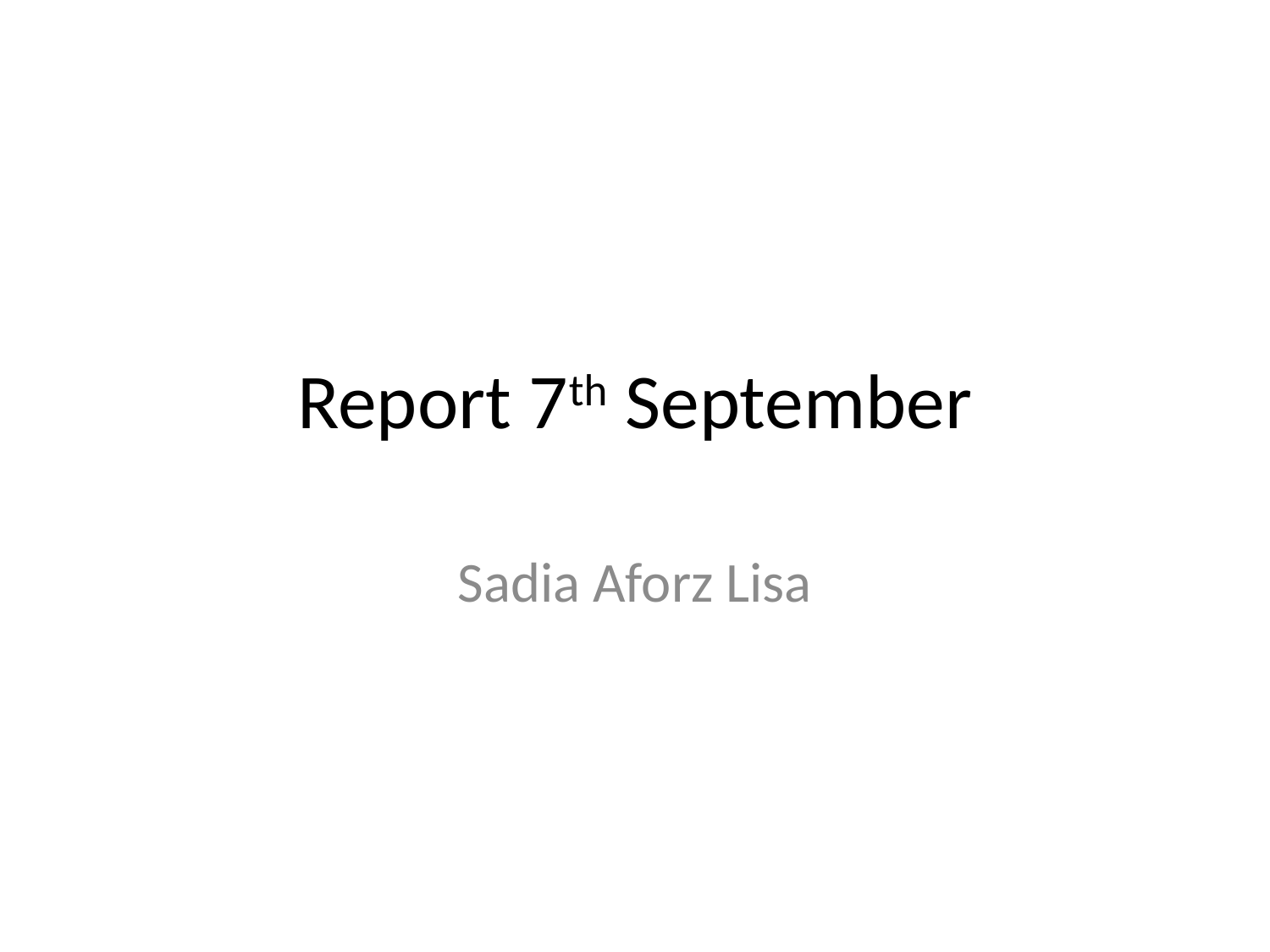

# Report 7th September
Sadia Aforz Lisa